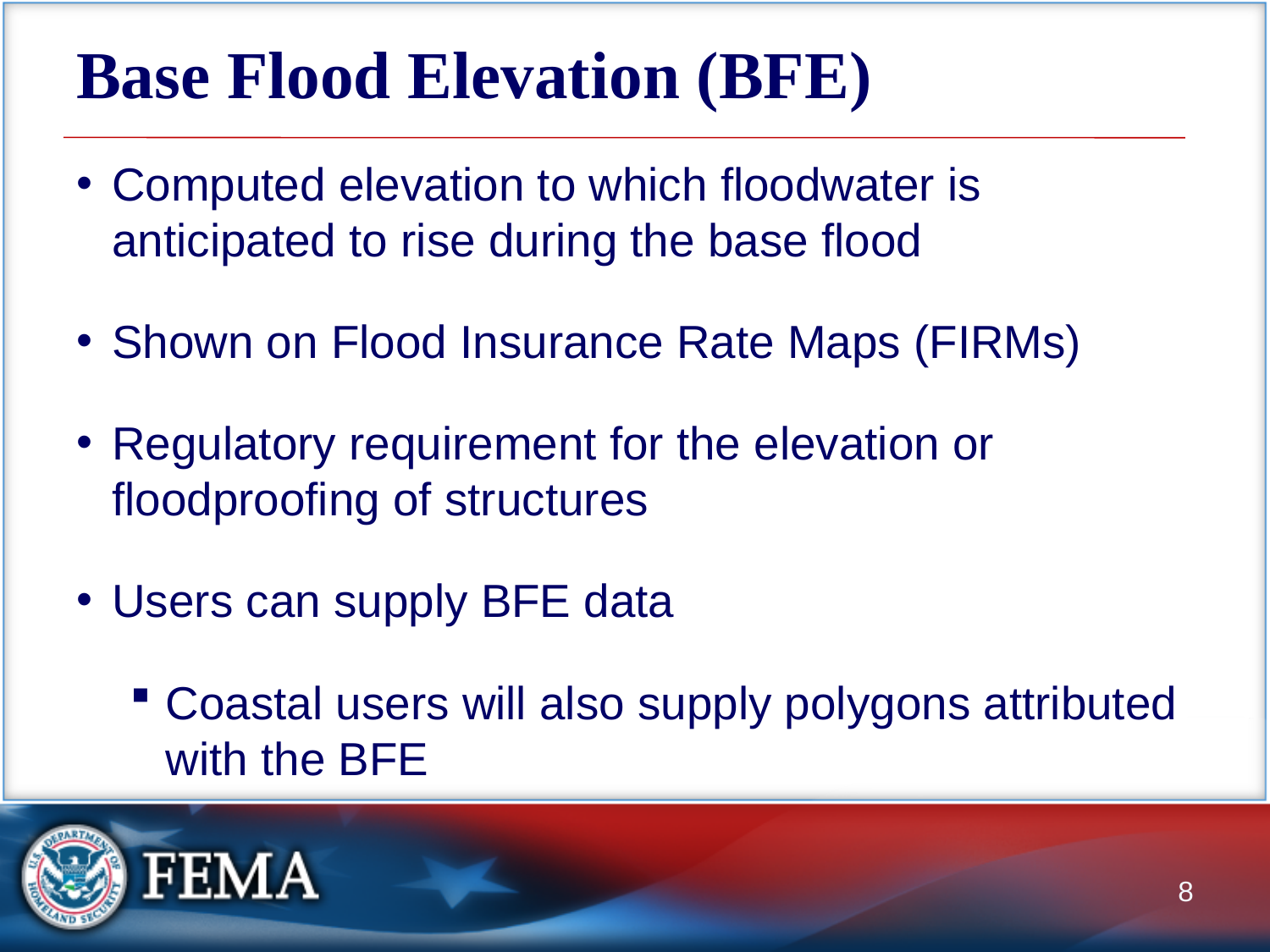

# Base Flood Elevation (BFE)
Computed elevation to which floodwater is anticipated to rise during the base flood
Shown on Flood Insurance Rate Maps (FIRMs)
Regulatory requirement for the elevation or floodproofing of structures
Users can supply BFE data
Coastal users will also supply polygons attributed with the BFE
8